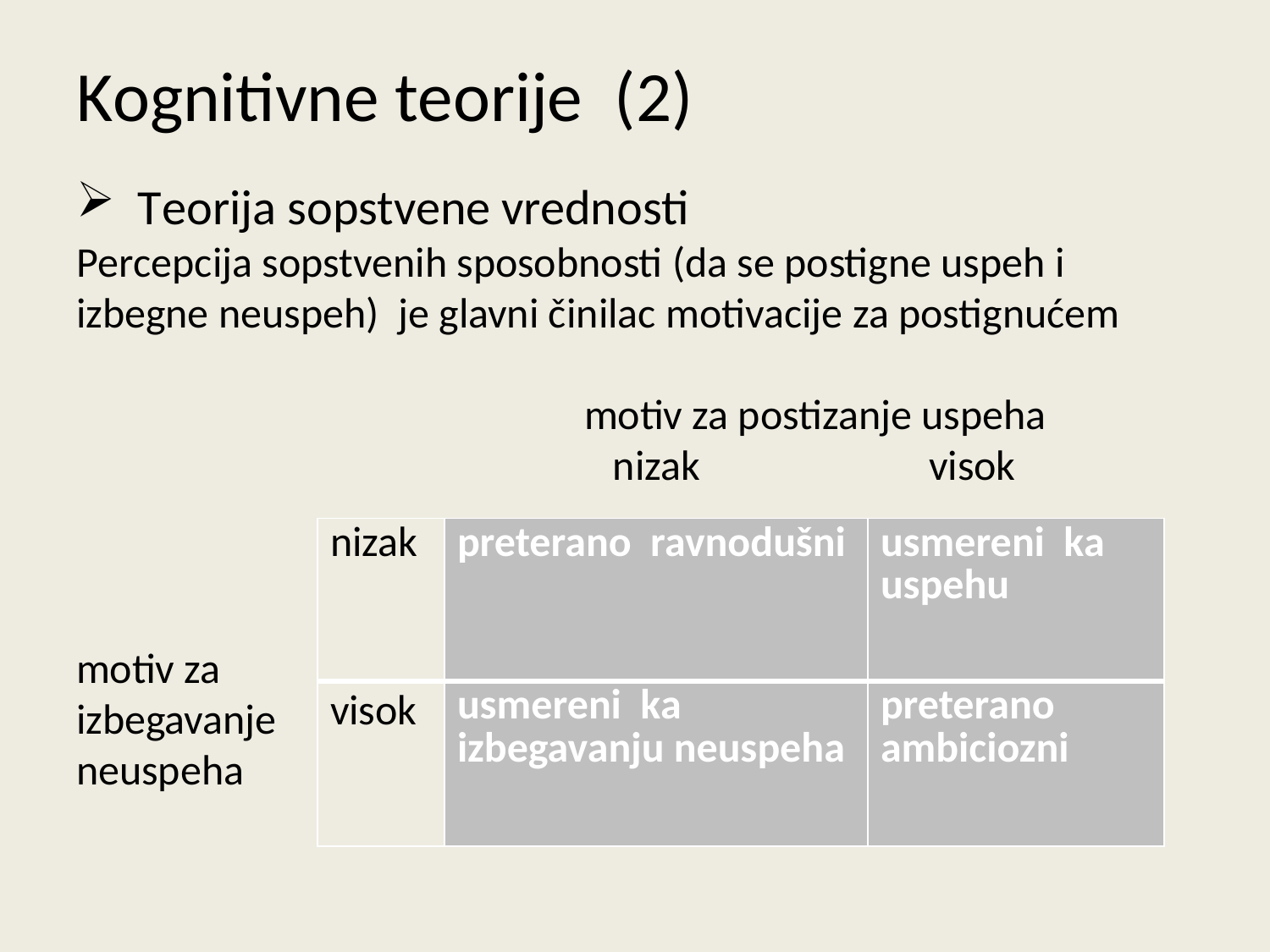

# Kognitivne teorije  (2)
  Teorija sopstvene vrednosti
Percepcija sopstvenih sposobnosti (da se postigne uspeh i izbegne neuspeh)  je glavni činilac motivacije za postignućem
				motiv za postizanje uspeha
				   nizak                        visok

motiv za
izbegavanje
neuspeha
| nizak | preterano ravnodušni | usmereni ka uspehu |
| --- | --- | --- |
| visok | usmereni ka izbegavanju neuspeha | preterano ambiciozni |